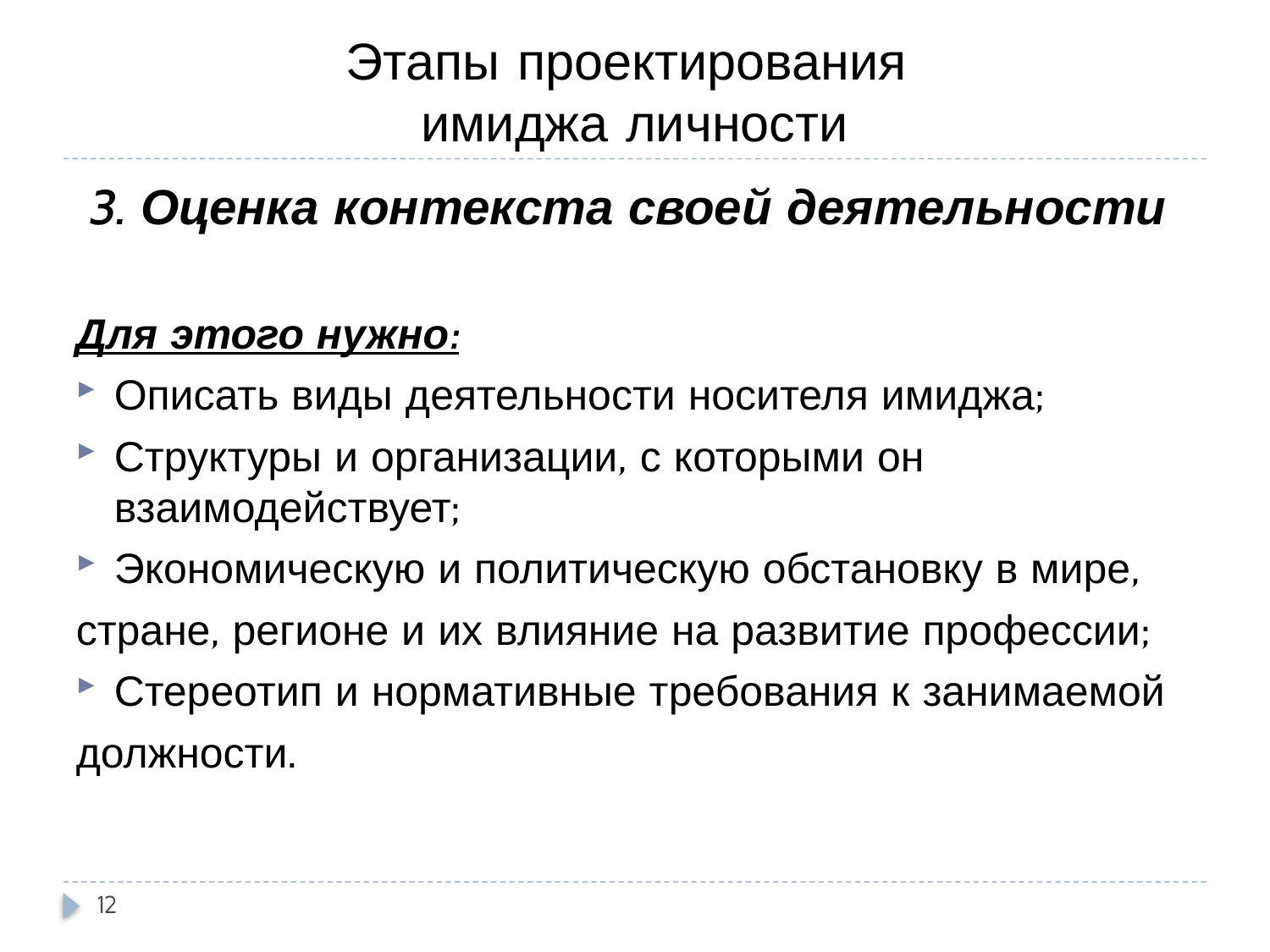

# Этапы проектирования имиджа личности
3. Оценка контекста своей деятельности

Для этого нужно:
Описать виды деятельности носителя имиджа;
Структуры и организации, с которыми он взаимодействует;
Экономическую и политическую обстановку в мире,
стране, регионе и их влияние на развитие профессии;
Стереотип и нормативные требования к занимаемой
должности.

12